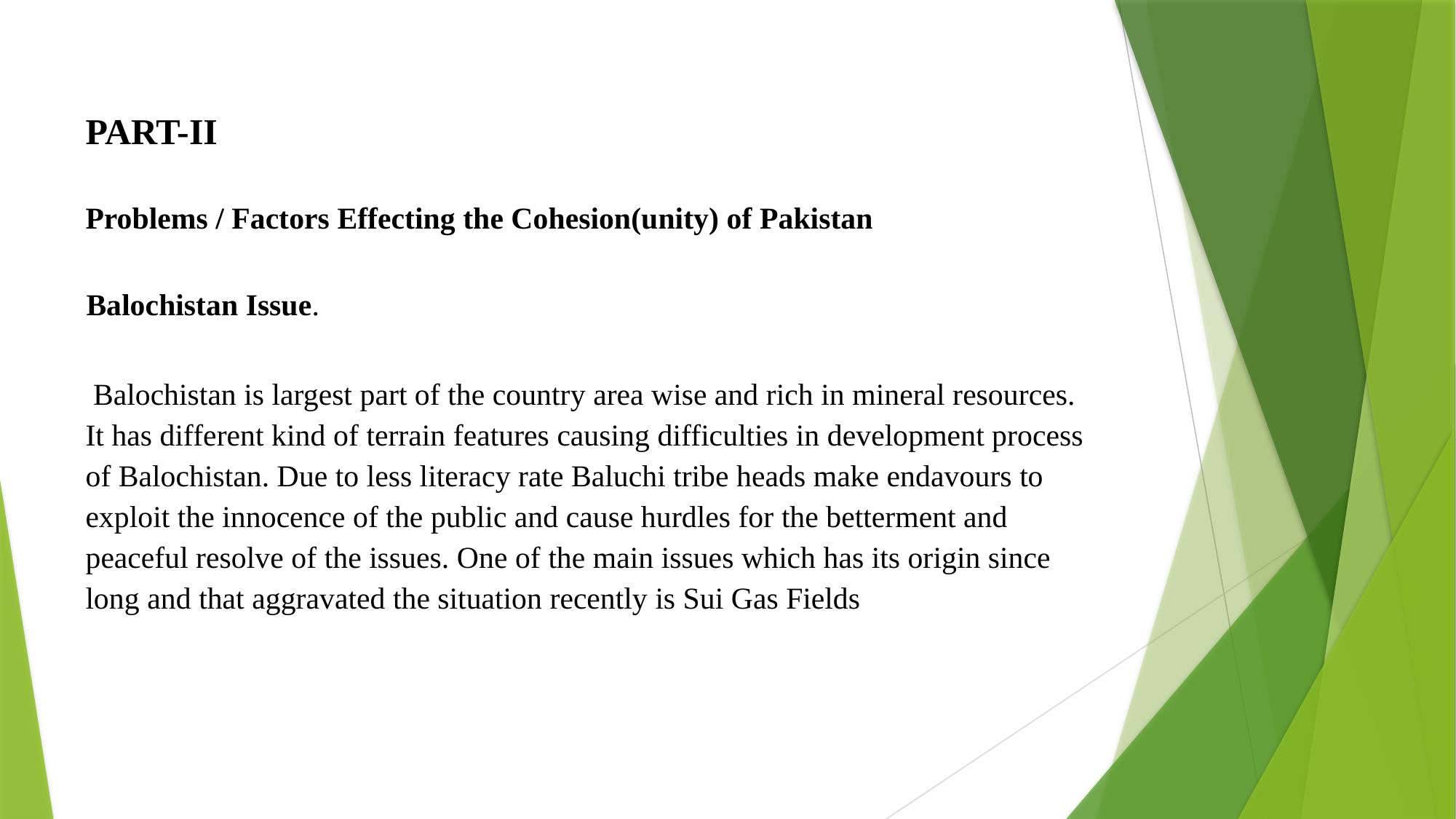

PART-II

Problems / Factors Effecting the Cohesion(unity) of Pakistan

Balochistan Issue.

 Balochistan is largest part of the country area wise and rich in mineral resources. It has different kind of terrain features causing difficulties in development process of Balochistan. Due to less literacy rate Baluchi tribe heads make endavours to exploit the innocence of the public and cause hurdles for the betterment and peaceful resolve of the issues. One of the main issues which has its origin since long and that aggravated the situation recently is Sui Gas Fields